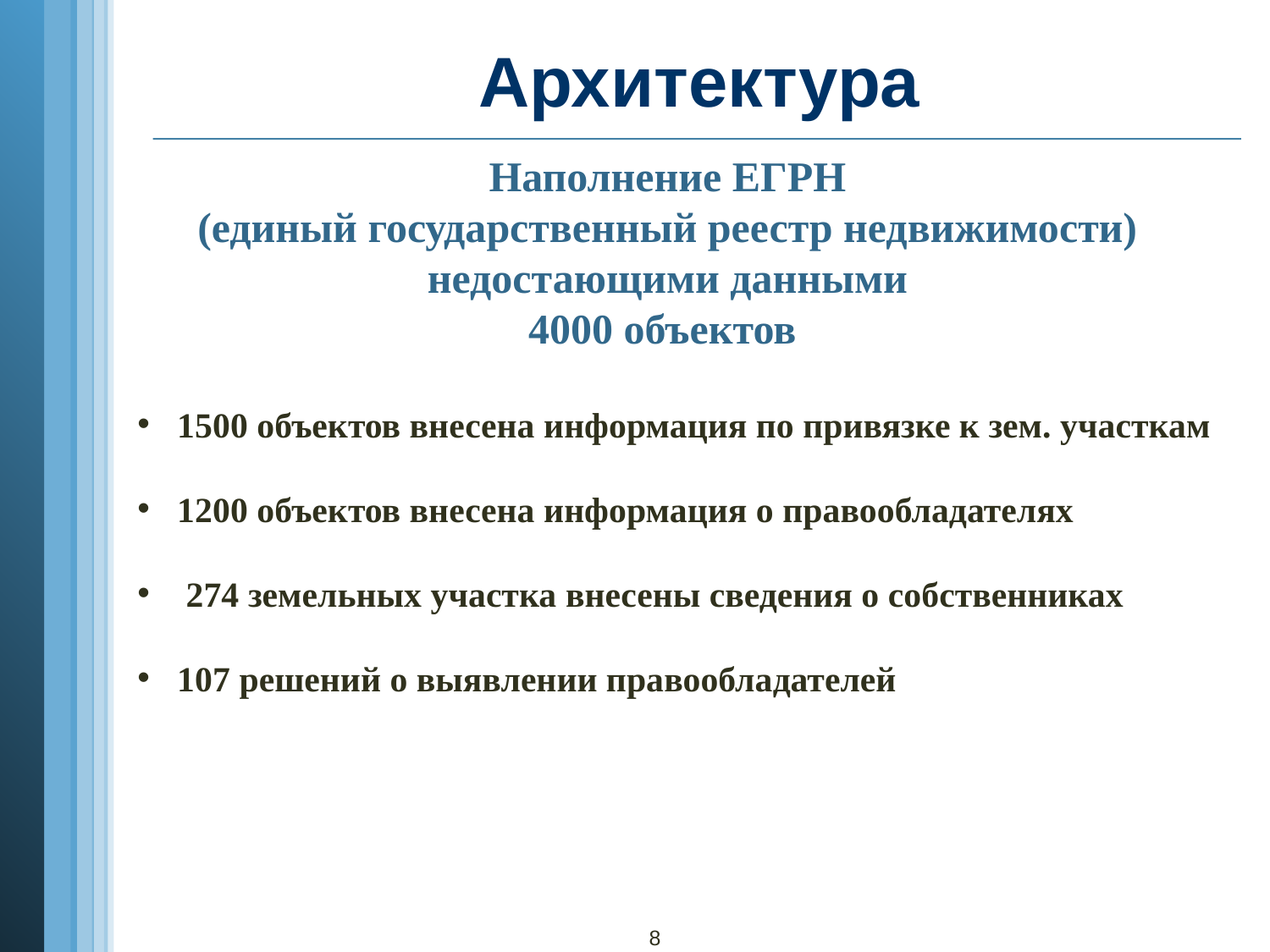

# Архитектура
Наполнение ЕГРН
 (единый государственный реестр недвижимости)
недостающими данными
4000 объектов
1500 объектов внесена информация по привязке к зем. участкам

1200 объектов внесена информация о правообладателях

 274 земельных участка внесены сведения о собственниках

107 решений о выявлении правообладателей
8